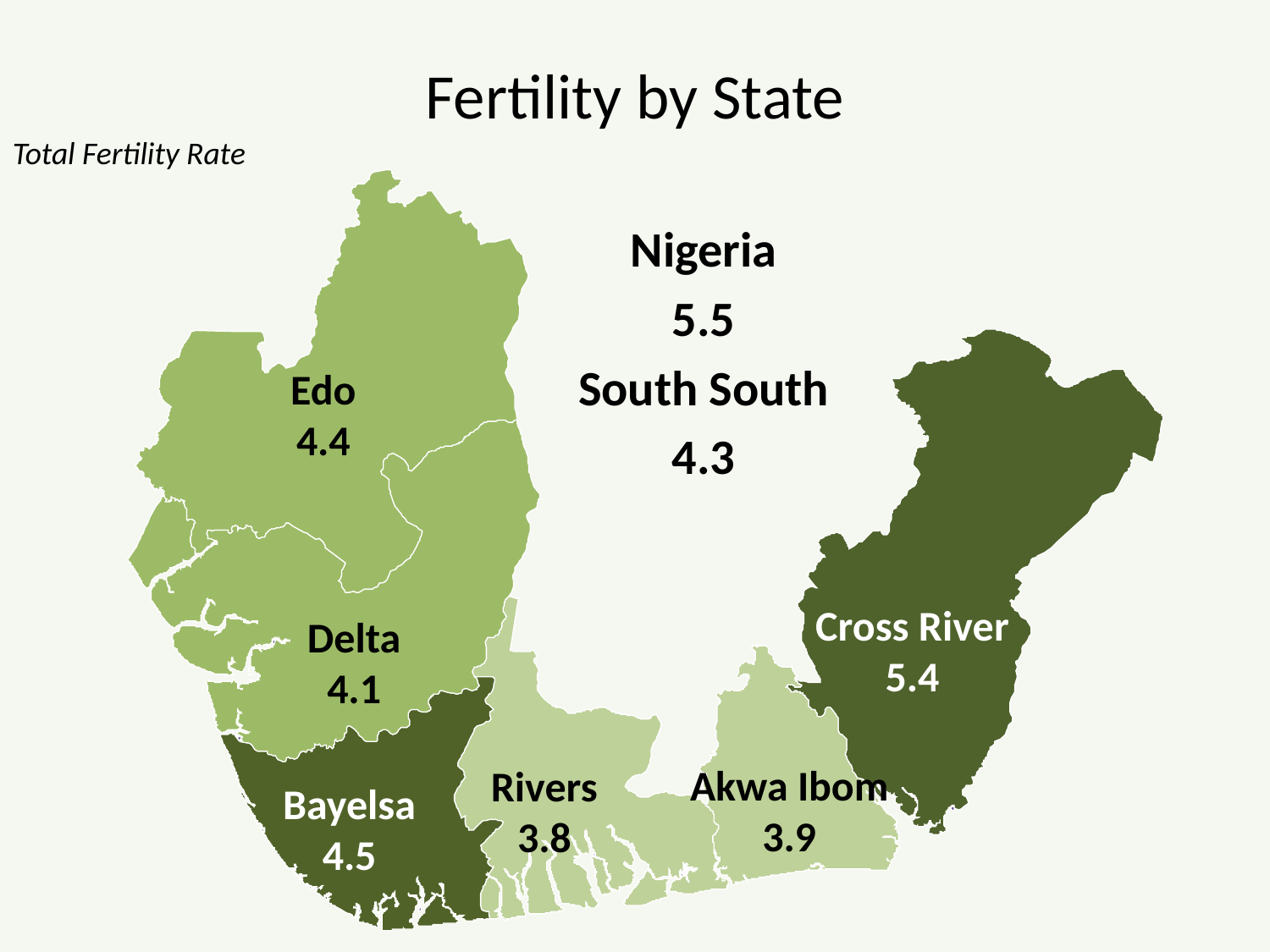

# Fertility by State

Total Fertility Rate

Nigeria
5.5
South South
4.3
Edo
4.4
Cross River
5.4
Delta
4.1
Akwa Ibom
3.9
Rivers
3.8
Bayelsa
4.5